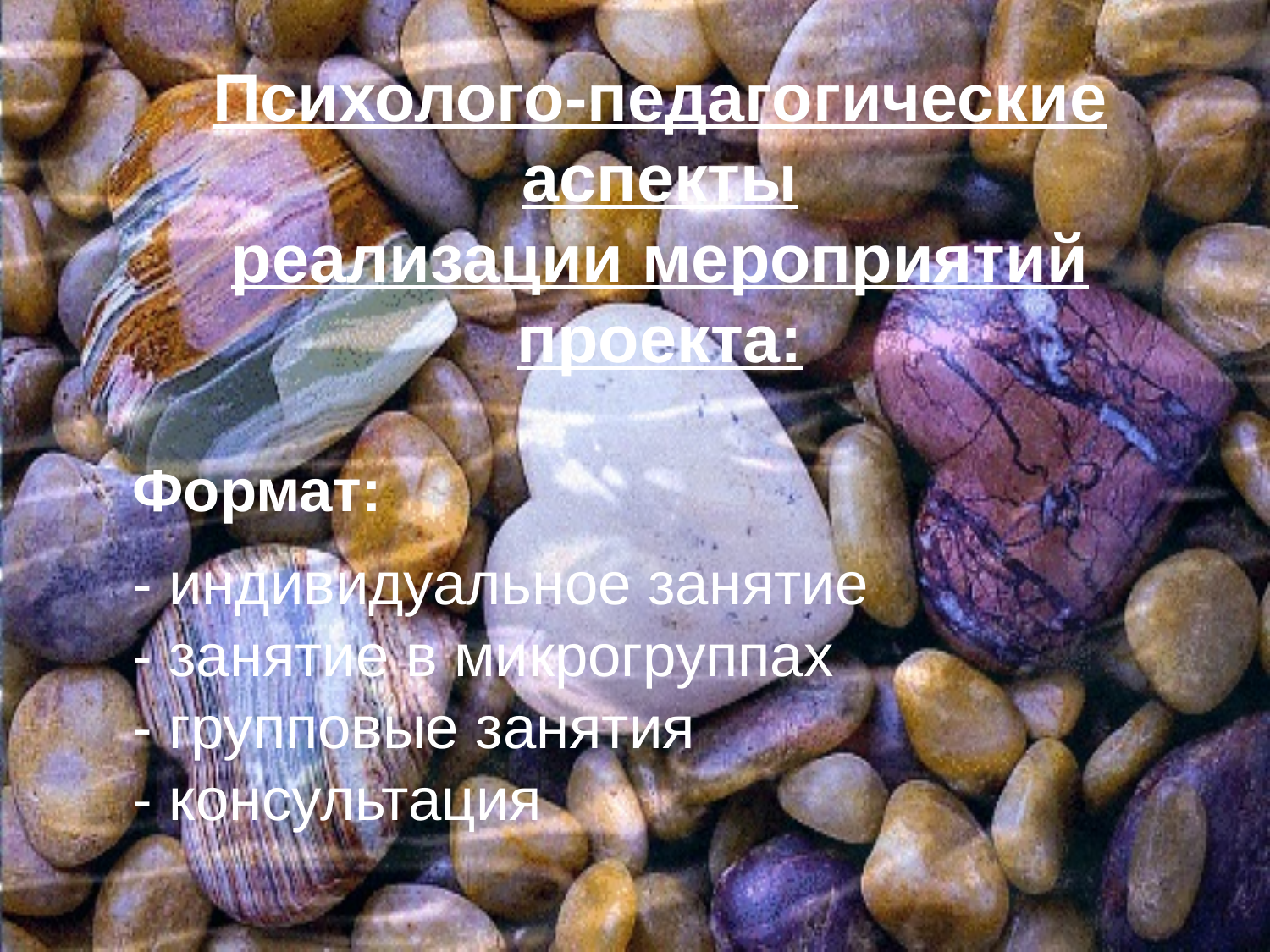

Психолого-педагогические аспекты
реализации мероприятий проекта:

Формат:
- индивидуальное занятие
- занятие в микрогруппах
- групповые занятия
- консультация